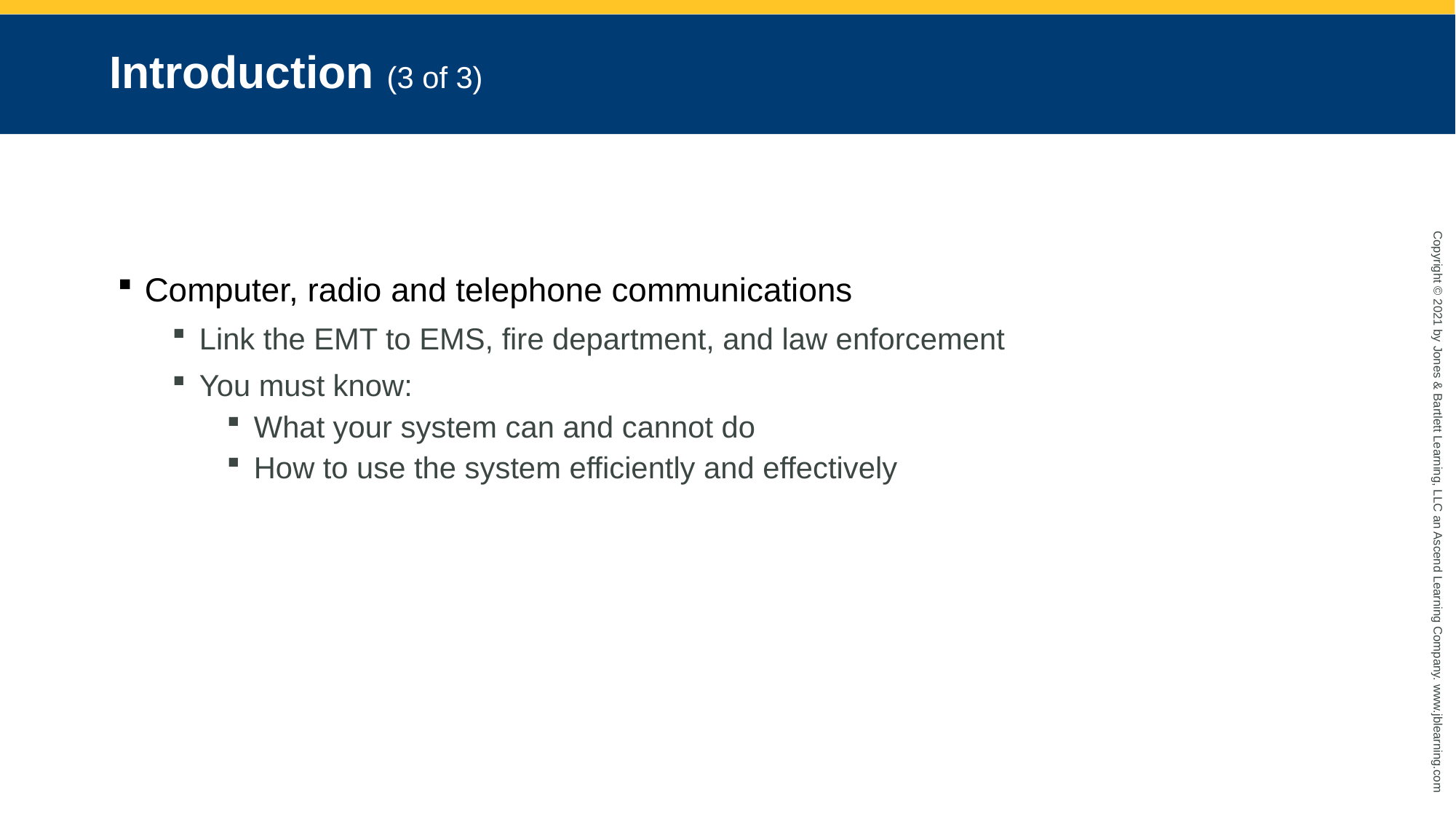

# Introduction (3 of 3)
Computer, radio and telephone communications
Link the EMT to EMS, fire department, and law enforcement
You must know:
What your system can and cannot do
How to use the system efficiently and effectively